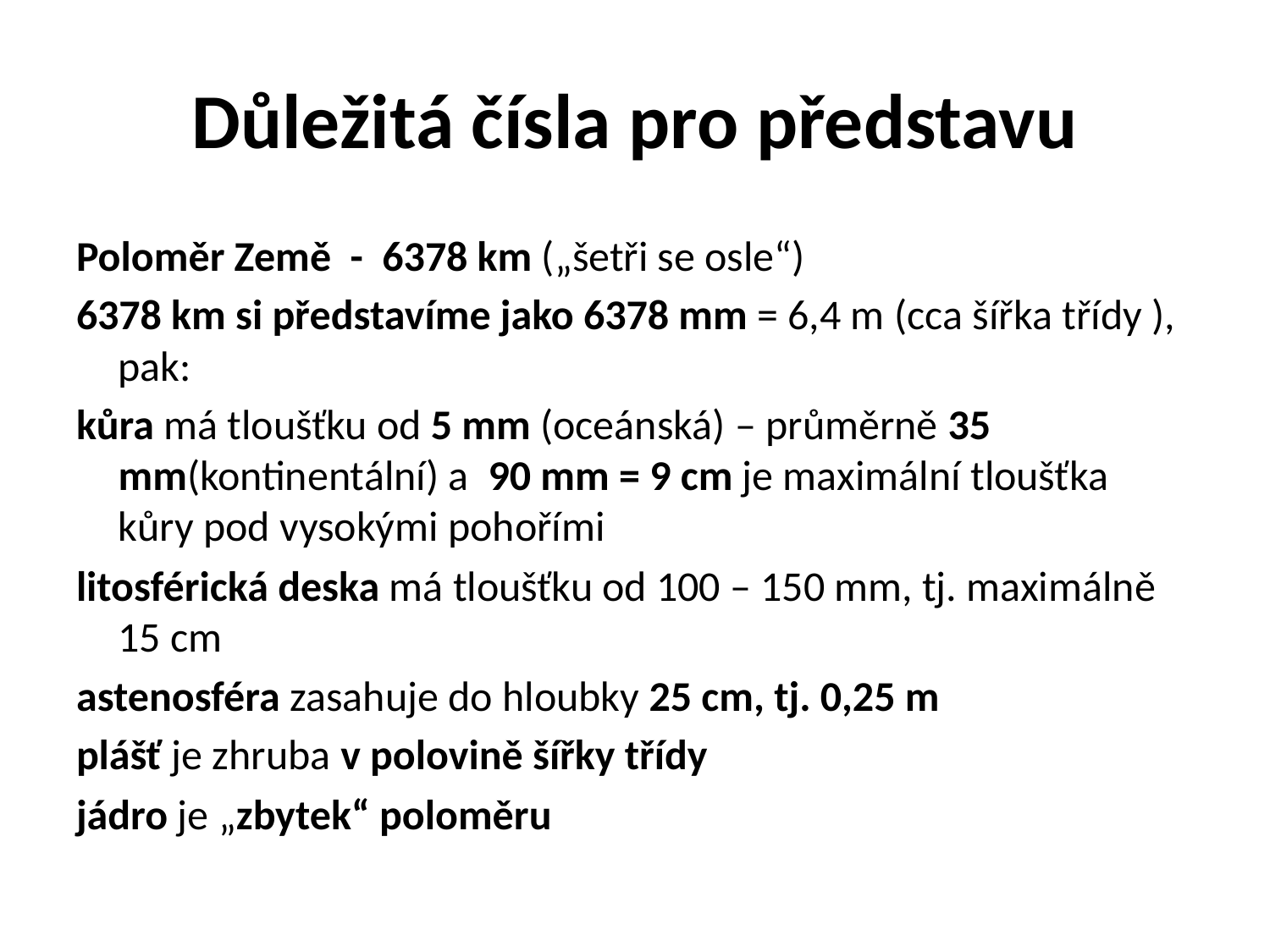

# Důležitá čísla pro představu
Poloměr Země  -  6378 km („šetři se osle“)
6378 km si představíme jako 6378 mm = 6,4 m (cca šířka třídy ), pak:
kůra má tloušťku od 5 mm (oceánská) – průměrně 35 mm(kontinentální) a  90 mm = 9 cm je maximální tloušťka kůry pod vysokými pohořími
litosférická deska má tloušťku od 100 – 150 mm, tj. maximálně 15 cm
astenosféra zasahuje do hloubky 25 cm, tj. 0,25 m
plášť je zhruba v polovině šířky třídy
jádro je „zbytek“ poloměru